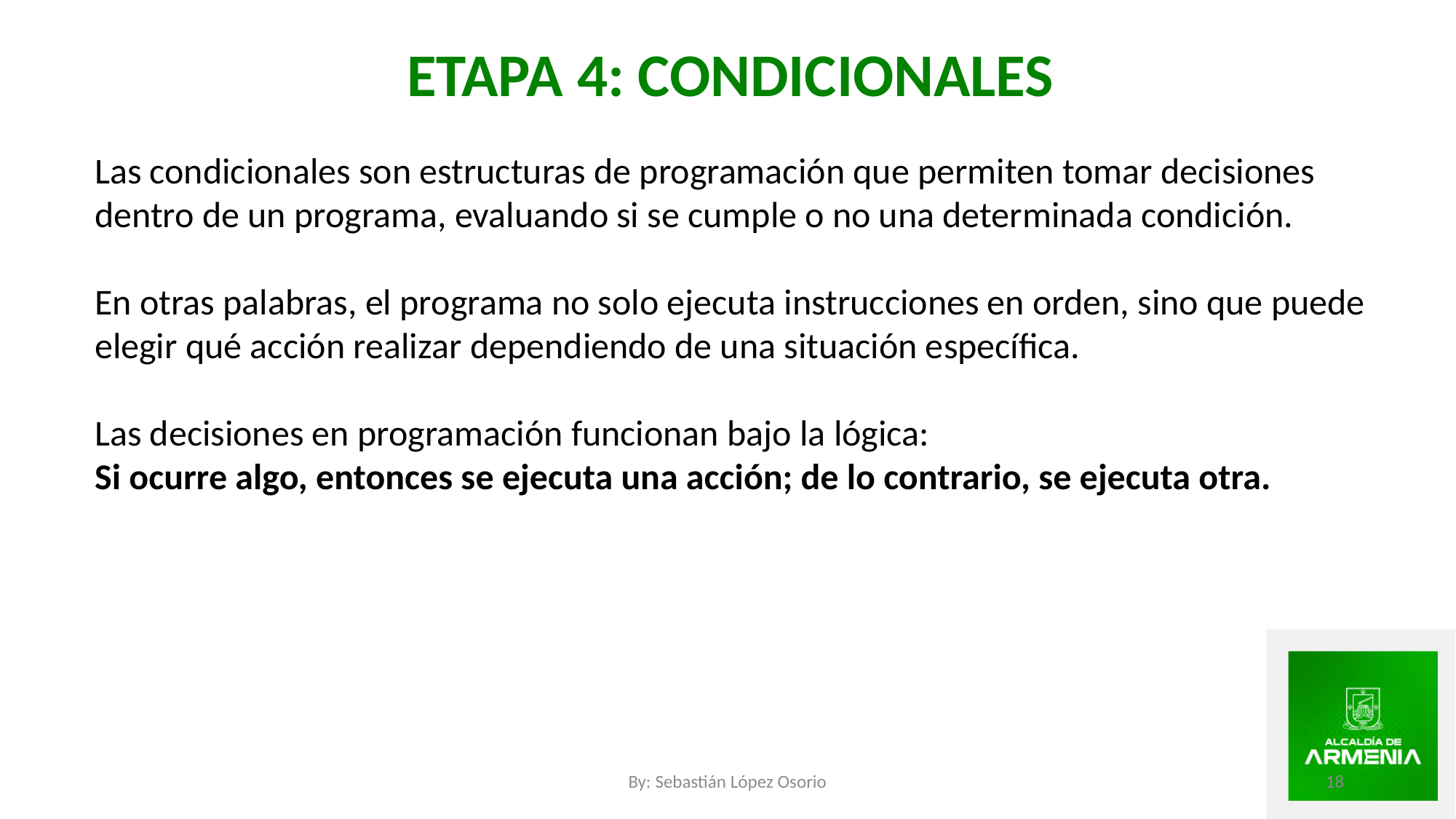

ETAPA 4: CONDICIONALES
Las condicionales son estructuras de programación que permiten tomar decisiones dentro de un programa, evaluando si se cumple o no una determinada condición.

En otras palabras, el programa no solo ejecuta instrucciones en orden, sino que puede elegir qué acción realizar dependiendo de una situación específica.

Las decisiones en programación funcionan bajo la lógica:
Si ocurre algo, entonces se ejecuta una acción; de lo contrario, se ejecuta otra.
By: Sebastián López Osorio
18